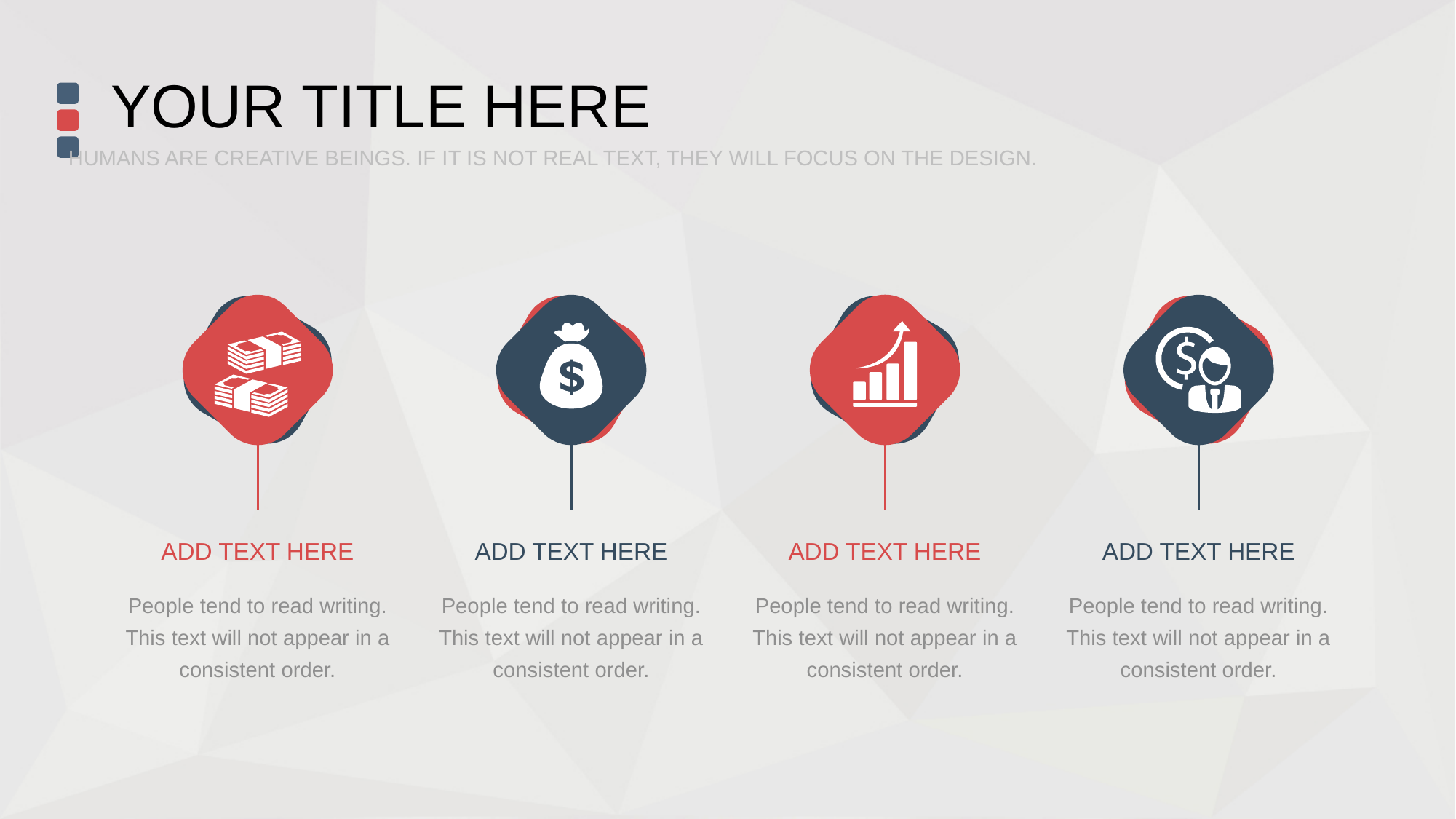

YOUR TITLE HERE
HUMANS ARE CREATIVE BEINGS. IF IT IS NOT REAL TEXT, THEY WILL FOCUS ON THE DESIGN.

ADD TEXT HERE
ADD TEXT HERE
ADD TEXT HERE
ADD TEXT HERE
People tend to read writing. This text will not appear in a consistent order.
People tend to read writing. This text will not appear in a consistent order.
People tend to read writing. This text will not appear in a consistent order.
People tend to read writing. This text will not appear in a consistent order.